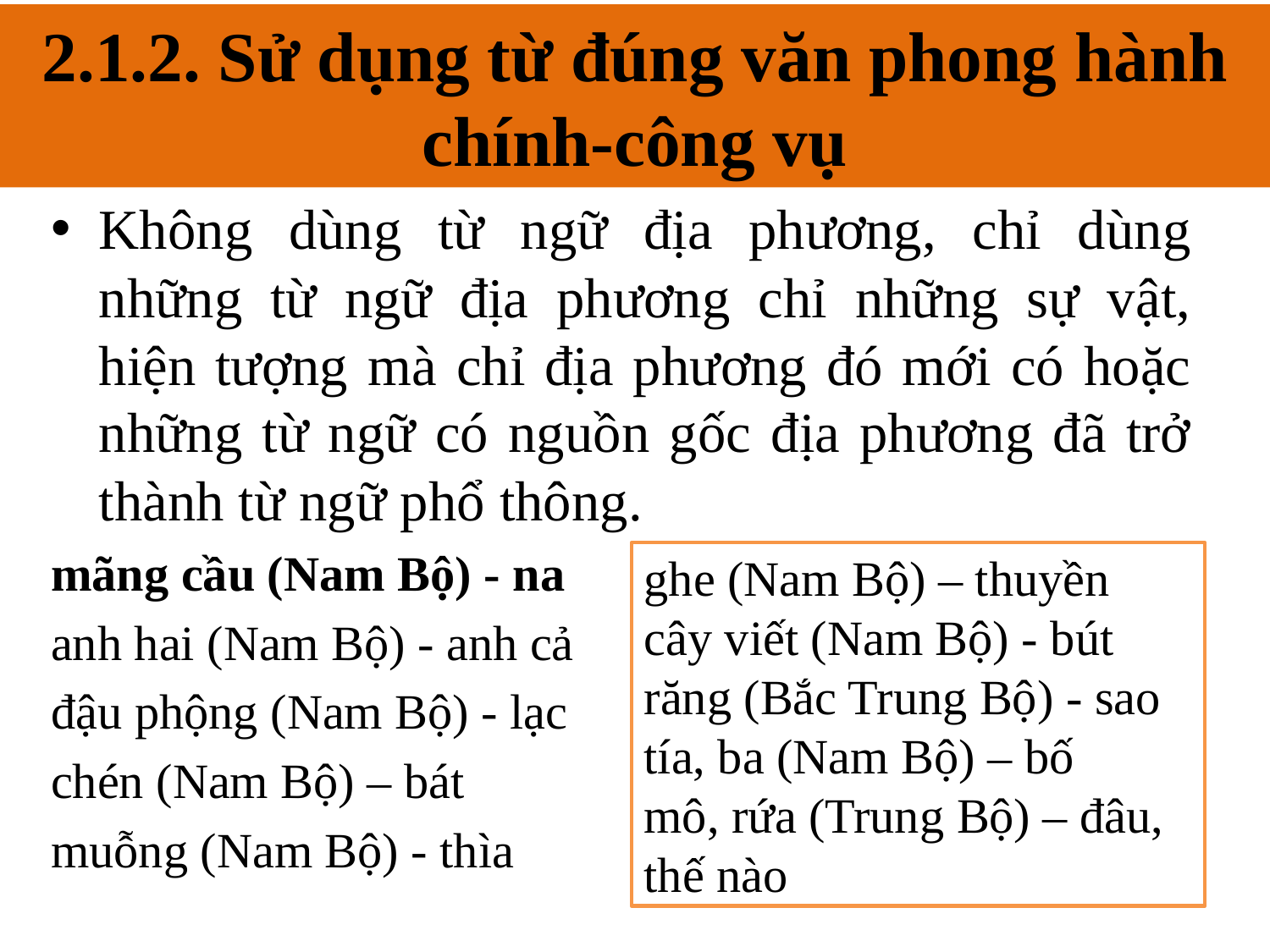

2.1.2. Sử dụng từ đúng văn phong hành chính-công vụ
# 2.1.2. Sử dụng từ đúng văn phong hành chính-công vụ.
Không dùng từ ngữ địa phương, chỉ dùng những từ ngữ địa phương chỉ những sự vật, hiện tượng mà chỉ địa phương đó mới có hoặc những từ ngữ có nguồn gốc địa phương đã trở thành từ ngữ phổ thông.
mãng cầu (Nam Bộ) - na
anh hai (Nam Bộ) - anh cả
đậu phộng (Nam Bộ) - lạc
chén (Nam Bộ) – bát
muỗng (Nam Bộ) - thìa

ghe (Nam Bộ) – thuyền
cây viết (Nam Bộ) - bút
răng (Bắc Trung Bộ) - sao
tía, ba (Nam Bộ) – bố
mô, rứa (Trung Bộ) – đâu, thế nào